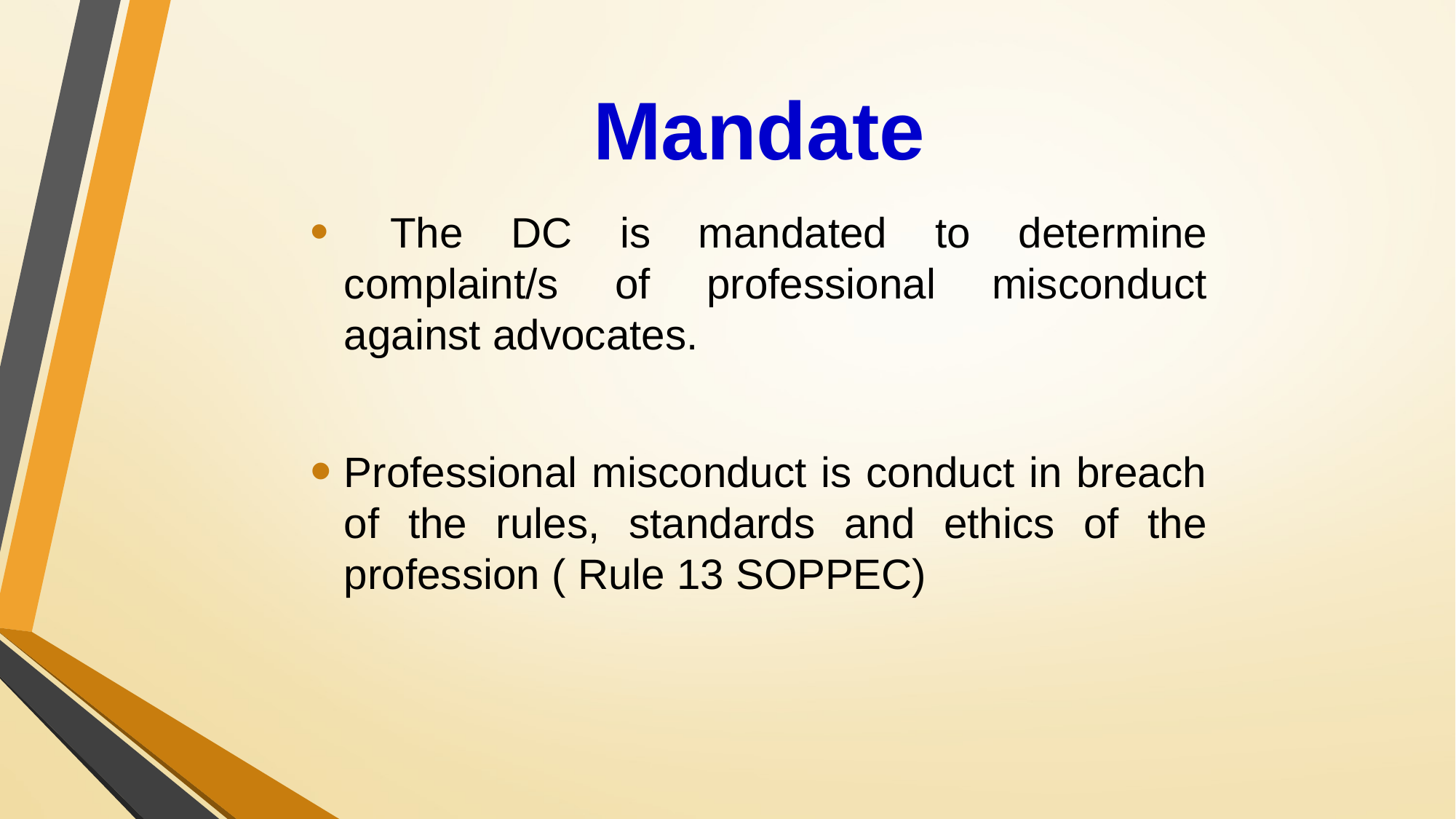

# Mandate
 The DC is mandated to determine complaint/s of professional misconduct against advocates.

Professional misconduct is conduct in breach of the rules, standards and ethics of the profession ( Rule 13 SOPPEC)